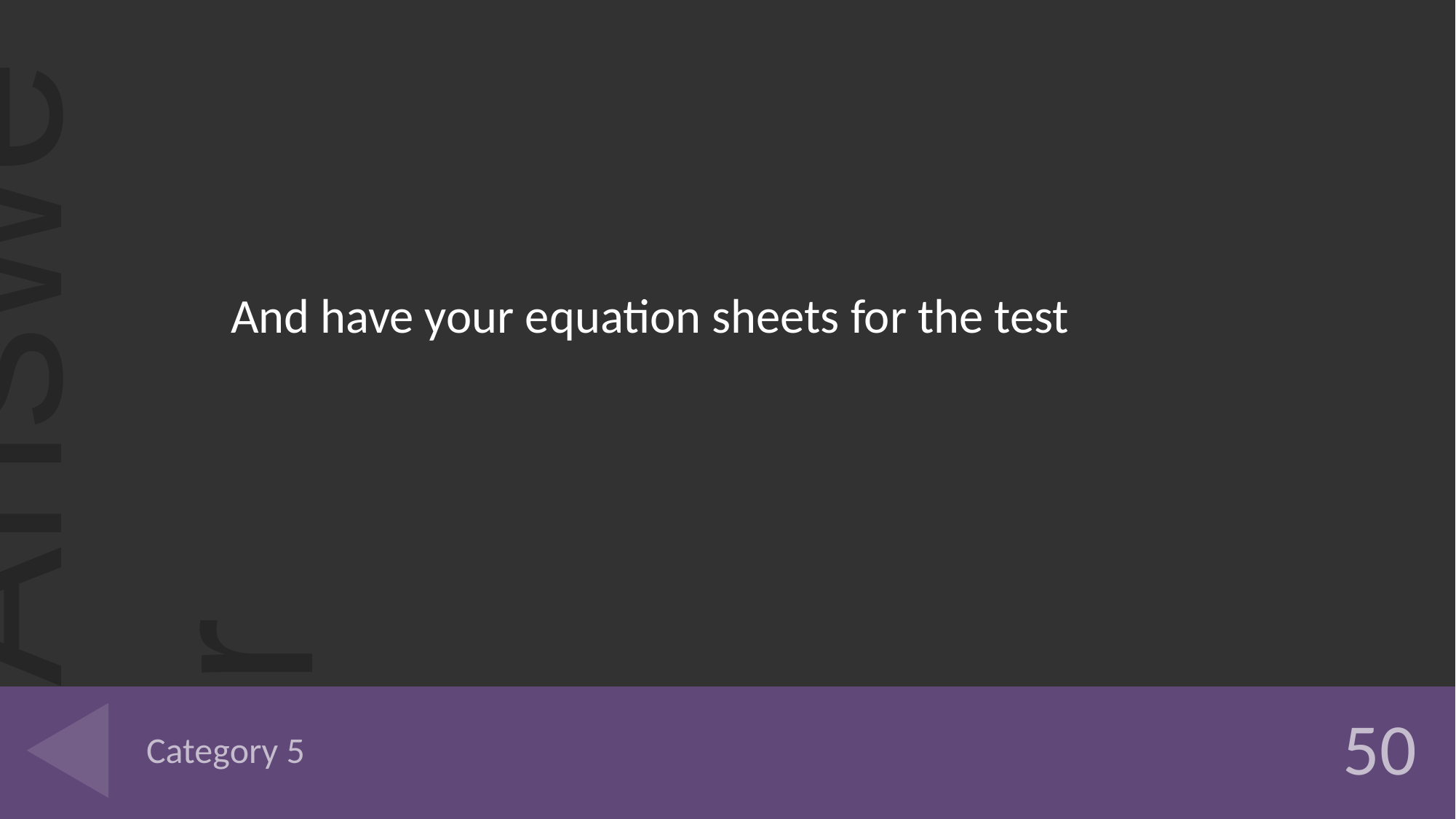

And have your equation sheets for the test

# Category 5
50